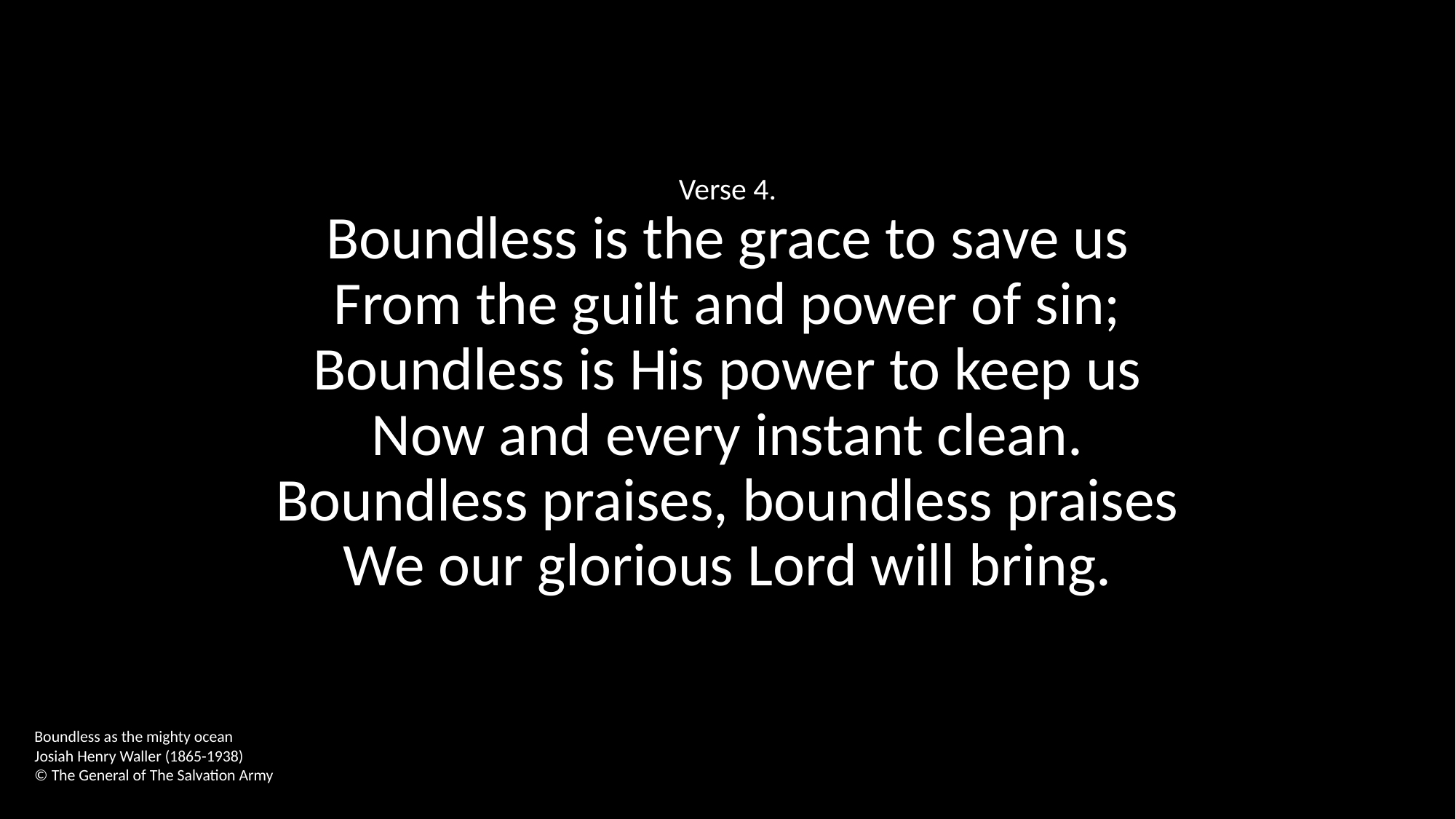

Verse 4.
Boundless is the grace to save us
From the guilt and power of sin;
Boundless is His power to keep us
Now and every instant clean.
Boundless praises, boundless praises
We our glorious Lord will bring.
Boundless as the mighty ocean
Josiah Henry Waller (1865-1938)
© The General of The Salvation Army